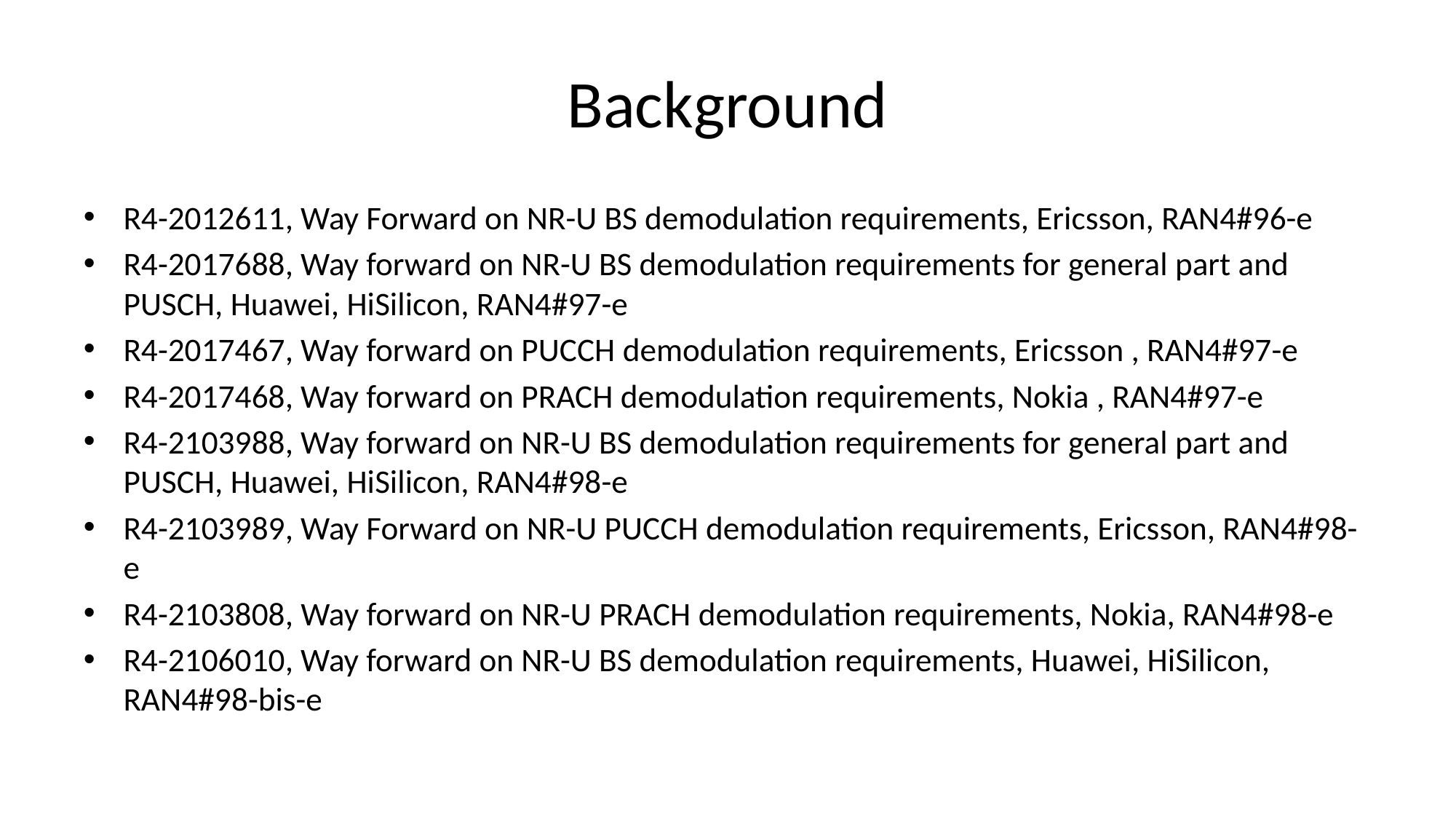

# Background
R4-2012611, Way Forward on NR-U BS demodulation requirements, Ericsson, RAN4#96-e
R4-2017688, Way forward on NR-U BS demodulation requirements for general part and PUSCH, Huawei, HiSilicon, RAN4#97-e
R4-2017467, Way forward on PUCCH demodulation requirements, Ericsson , RAN4#97-e
R4-2017468, Way forward on PRACH demodulation requirements, Nokia , RAN4#97-e
R4-2103988, Way forward on NR-U BS demodulation requirements for general part and PUSCH, Huawei, HiSilicon, RAN4#98-e
R4-2103989, Way Forward on NR-U PUCCH demodulation requirements, Ericsson, RAN4#98-e
R4-2103808, Way forward on NR-U PRACH demodulation requirements, Nokia, RAN4#98-e
R4-2106010, Way forward on NR-U BS demodulation requirements, Huawei, HiSilicon, RAN4#98-bis-e